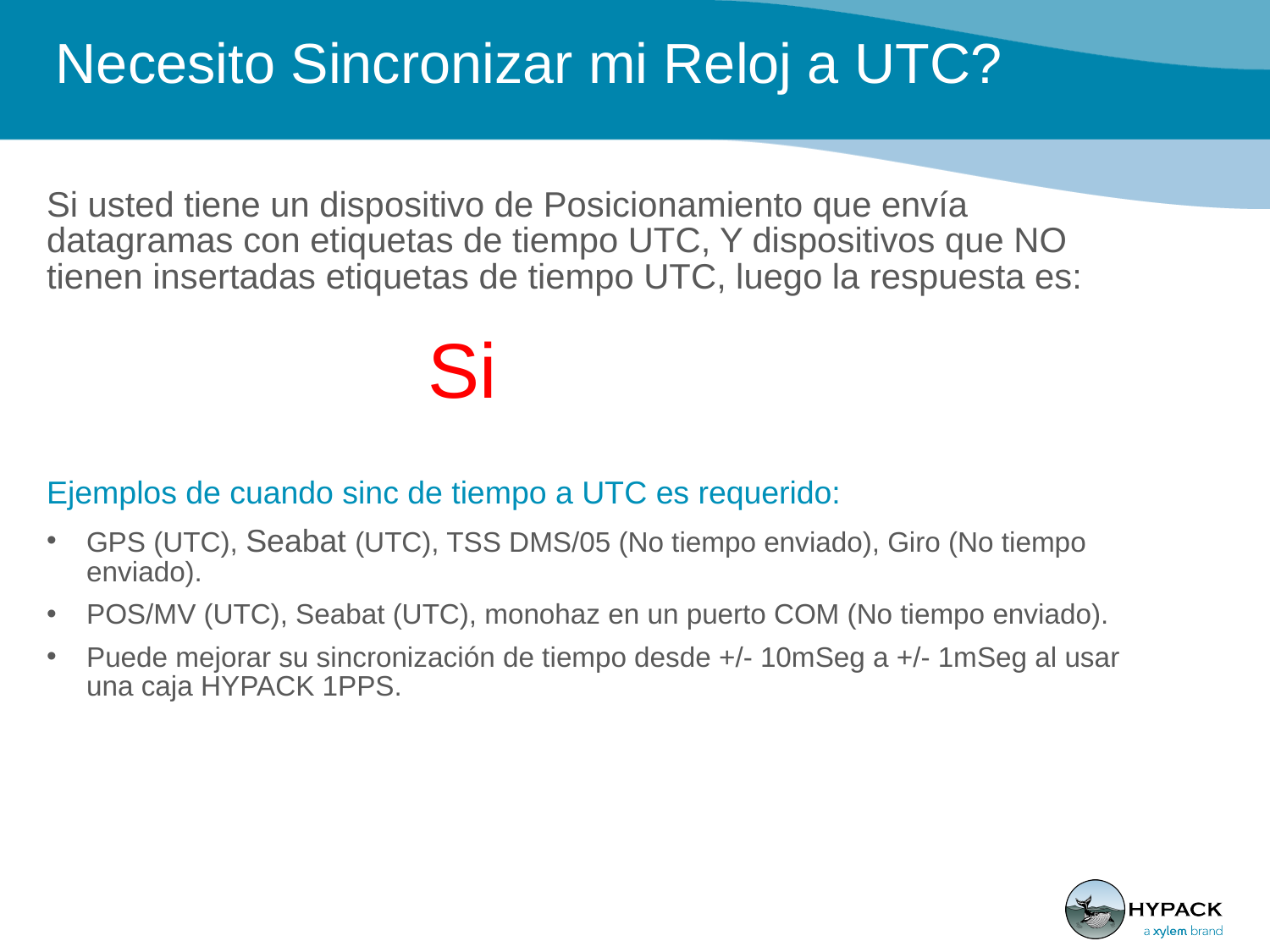

# Necesito Sincronizar mi Reloj a UTC?
Si usted tiene un dispositivo de Posicionamiento que envía datagramas con etiquetas de tiempo UTC, Y dispositivos que NO tienen insertadas etiquetas de tiempo UTC, luego la respuesta es:
			Si

Ejemplos de cuando sinc de tiempo a UTC es requerido:
GPS (UTC), Seabat (UTC), TSS DMS/05 (No tiempo enviado), Giro (No tiempo enviado).
POS/MV (UTC), Seabat (UTC), monohaz en un puerto COM (No tiempo enviado).
Puede mejorar su sincronización de tiempo desde +/- 10mSeg a +/- 1mSeg al usar una caja HYPACK 1PPS.